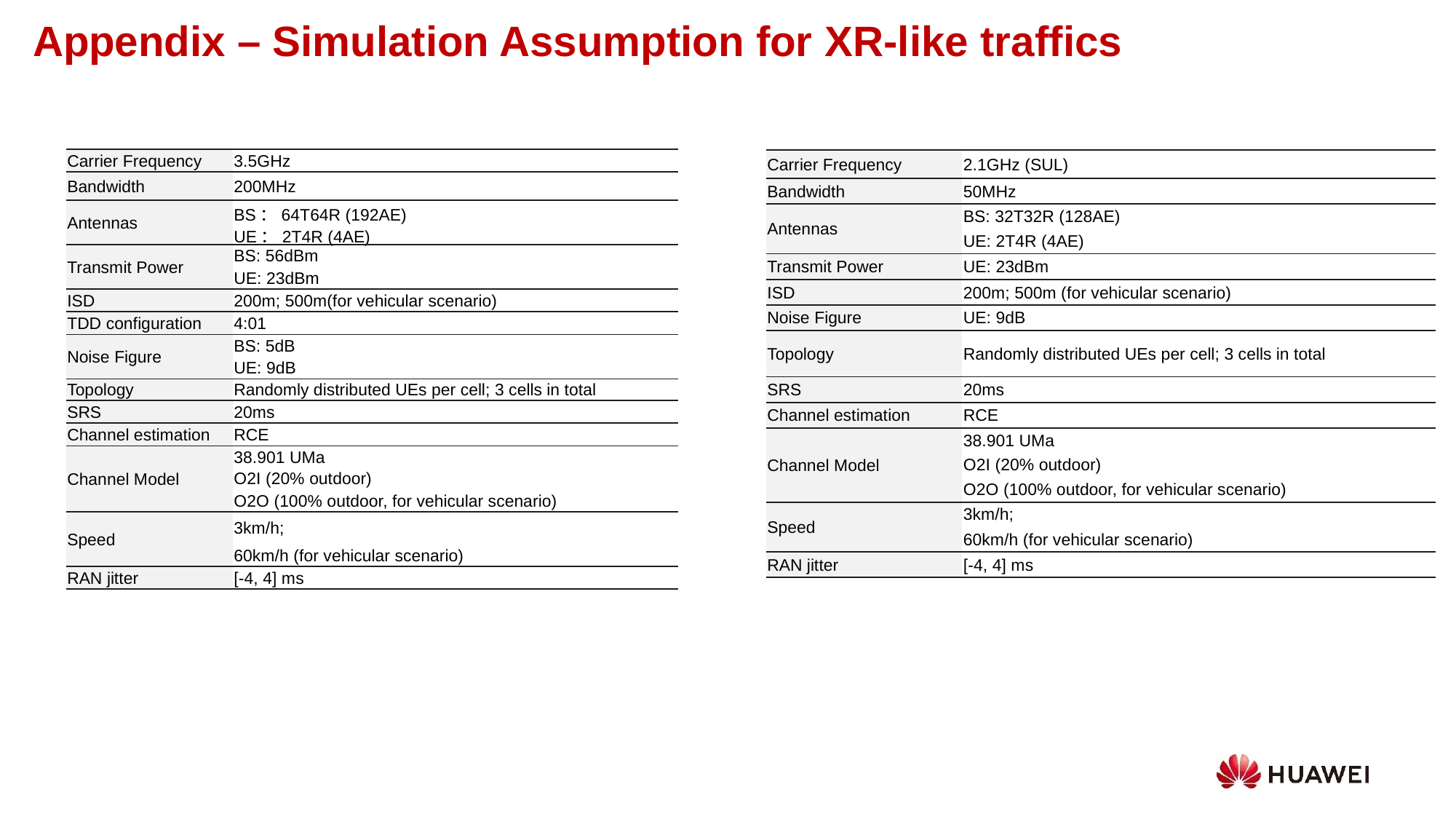

Appendix – Simulation Assumption for XR-like traffics
| Carrier Frequency | 3.5GHz |
| --- | --- |
| Bandwidth | 200MHz |
| Antennas | BS：64T64R (192AE) |
|  | UE：2T4R (4AE) |
| Transmit Power | BS: 56dBm |
|  | UE: 23dBm |
| ISD | 200m; 500m(for vehicular scenario) |
| TDD configuration | 4:01 |
| Noise Figure | BS: 5dB |
|  | UE: 9dB |
| Topology | Randomly distributed UEs per cell; 3 cells in total |
| SRS | 20ms |
| Channel estimation | RCE |
| Channel Model | 38.901 UMa |
|  | O2I (20% outdoor) |
|  | O2O (100% outdoor, for vehicular scenario) |
| Speed | 3km/h; |
|  | 60km/h (for vehicular scenario) |
| RAN jitter | [-4, 4] ms |
| Carrier Frequency | 2.1GHz (SUL) |
| --- | --- |
| Bandwidth | 50MHz |
| Antennas | BS: 32T32R (128AE) |
|  | UE: 2T4R (4AE) |
| Transmit Power | UE: 23dBm |
| ISD | 200m; 500m (for vehicular scenario) |
| Noise Figure | UE: 9dB |
| Topology | Randomly distributed UEs per cell; 3 cells in total |
| SRS | 20ms |
| Channel estimation | RCE |
| Channel Model | 38.901 UMa |
|  | O2I (20% outdoor) |
|  | O2O (100% outdoor, for vehicular scenario) |
| Speed | 3km/h; |
|  | 60km/h (for vehicular scenario) |
| RAN jitter | [-4, 4] ms |